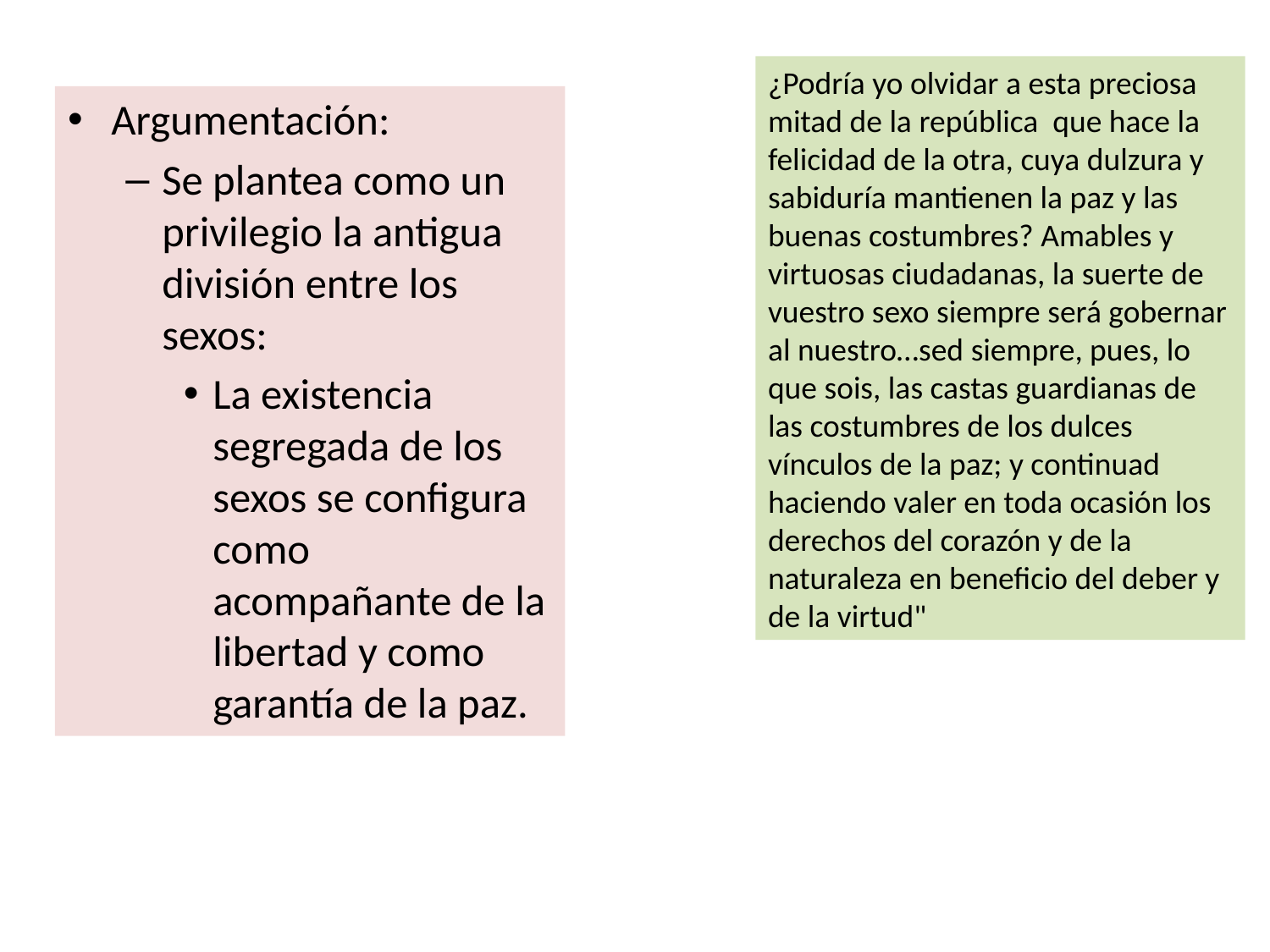

¿Podría yo olvidar a esta preciosa mitad de la república  que hace la felicidad de la otra, cuya dulzura y sabiduría mantienen la paz y las buenas costumbres? Amables y virtuosas ciudadanas, la suerte de vuestro sexo siempre será gobernar al nuestro…sed siempre, pues, lo que sois, las castas guardianas de las costumbres de los dulces vínculos de la paz; y continuad haciendo valer en toda ocasión los derechos del corazón y de la naturaleza en beneficio del deber y de la virtud"
Argumentación:
Se plantea como un privilegio la antigua división entre los sexos:
La existencia segregada de los sexos se configura como acompañante de la libertad y como garantía de la paz.